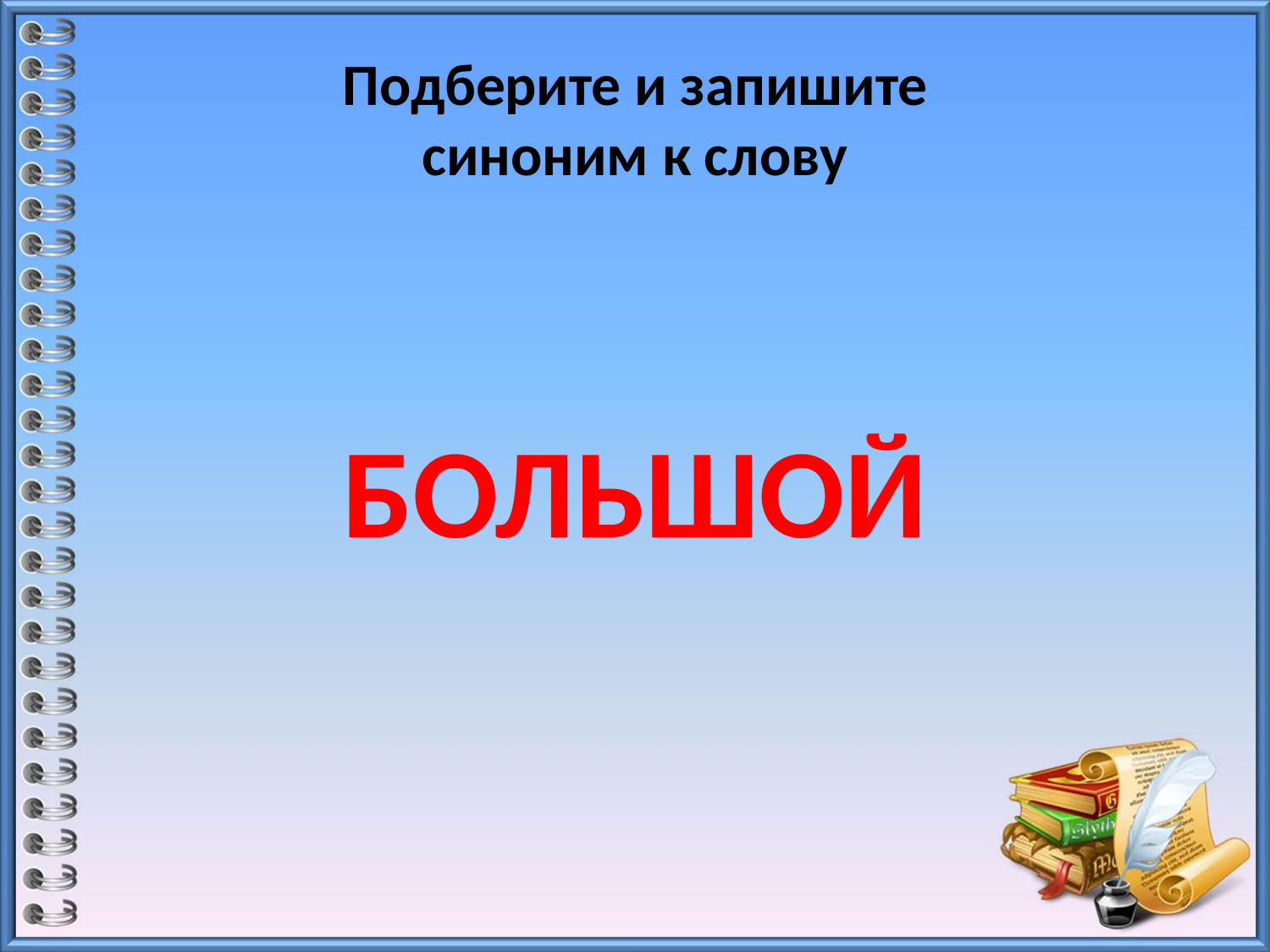

# Подберите и запишите синоним к слову

БОЛЬШОЙ